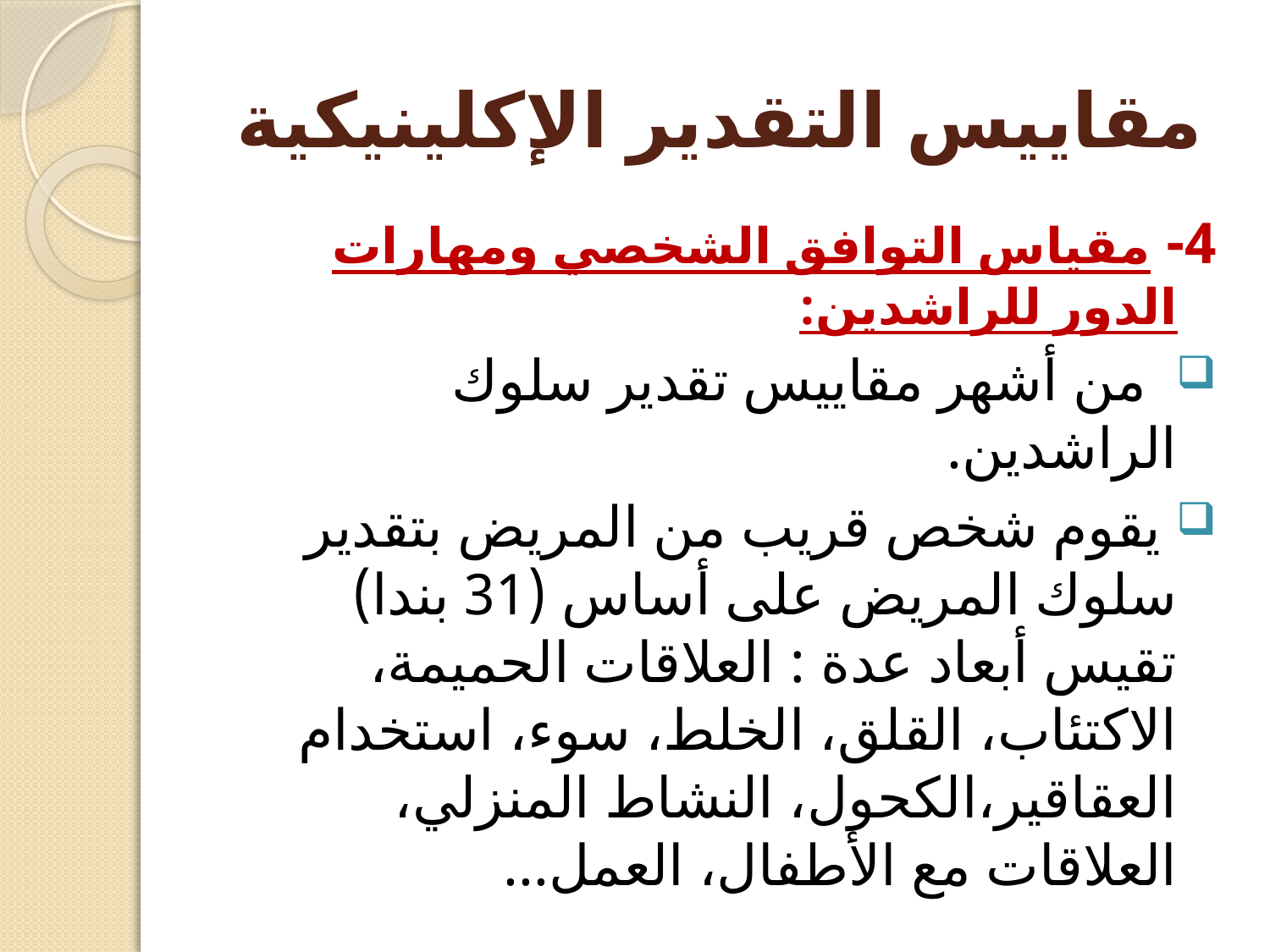

# مقاييس التقدير الإكلينيكية
4- مقياس التوافق الشخصي ومهارات الدور للراشدين:
  من أشهر مقاييس تقدير سلوك الراشدين.
 يقوم شخص قريب من المريض بتقدير سلوك المريض على أساس (31 بندا) تقيس أبعاد عدة : العلاقات الحميمة، الاكتئاب، القلق، الخلط، سوء، استخدام العقاقير،الكحول، النشاط المنزلي، العلاقات مع الأطفال، العمل...